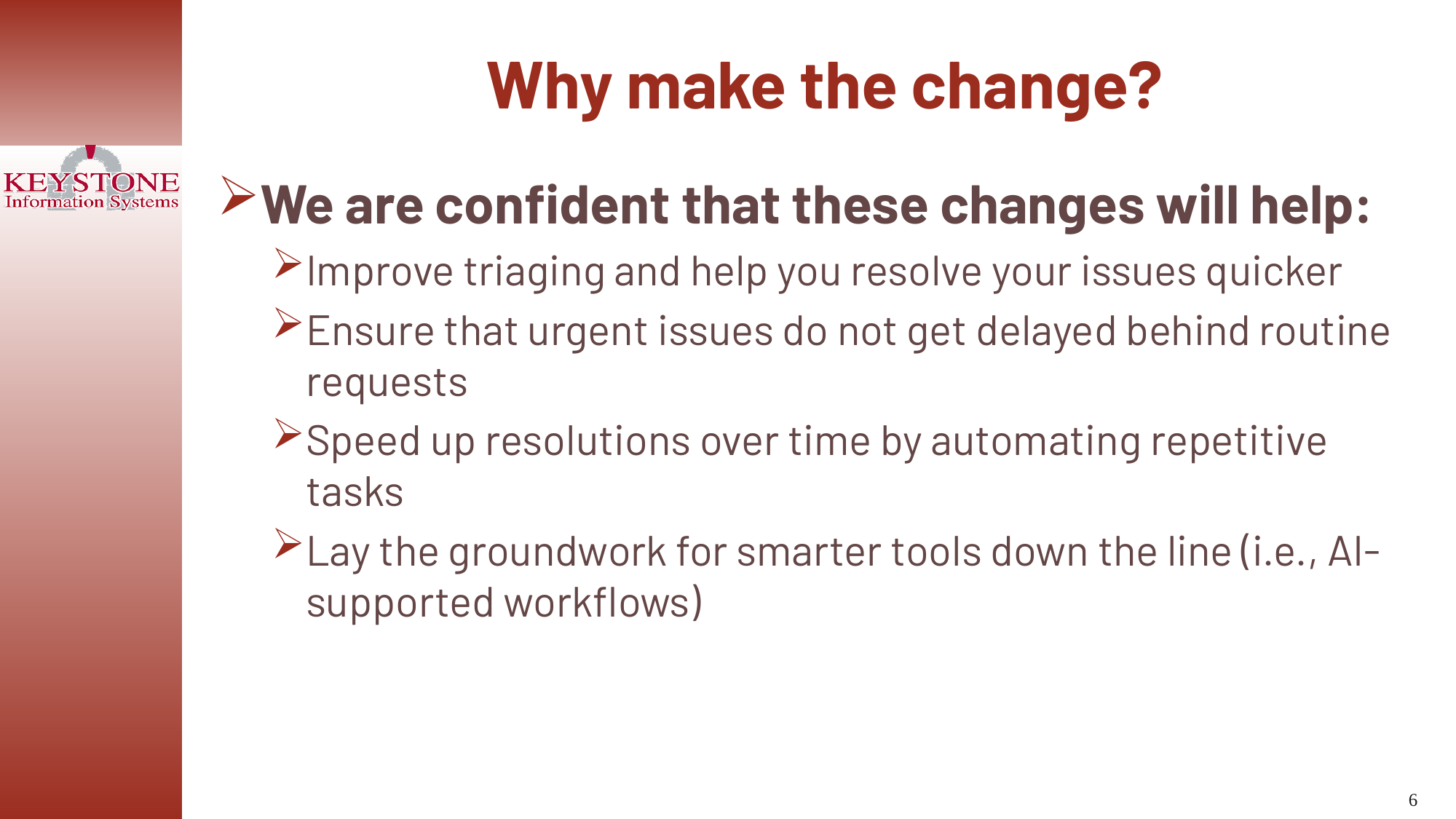

Why make the change?
We are confident that these changes will help:
Improve triaging and help you resolve your issues quicker
Ensure that urgent issues do not get delayed behind routine requests
Speed up resolutions over time by automating repetitive tasks
Lay the groundwork for smarter tools down the line (i.e., AI-supported workflows)
6